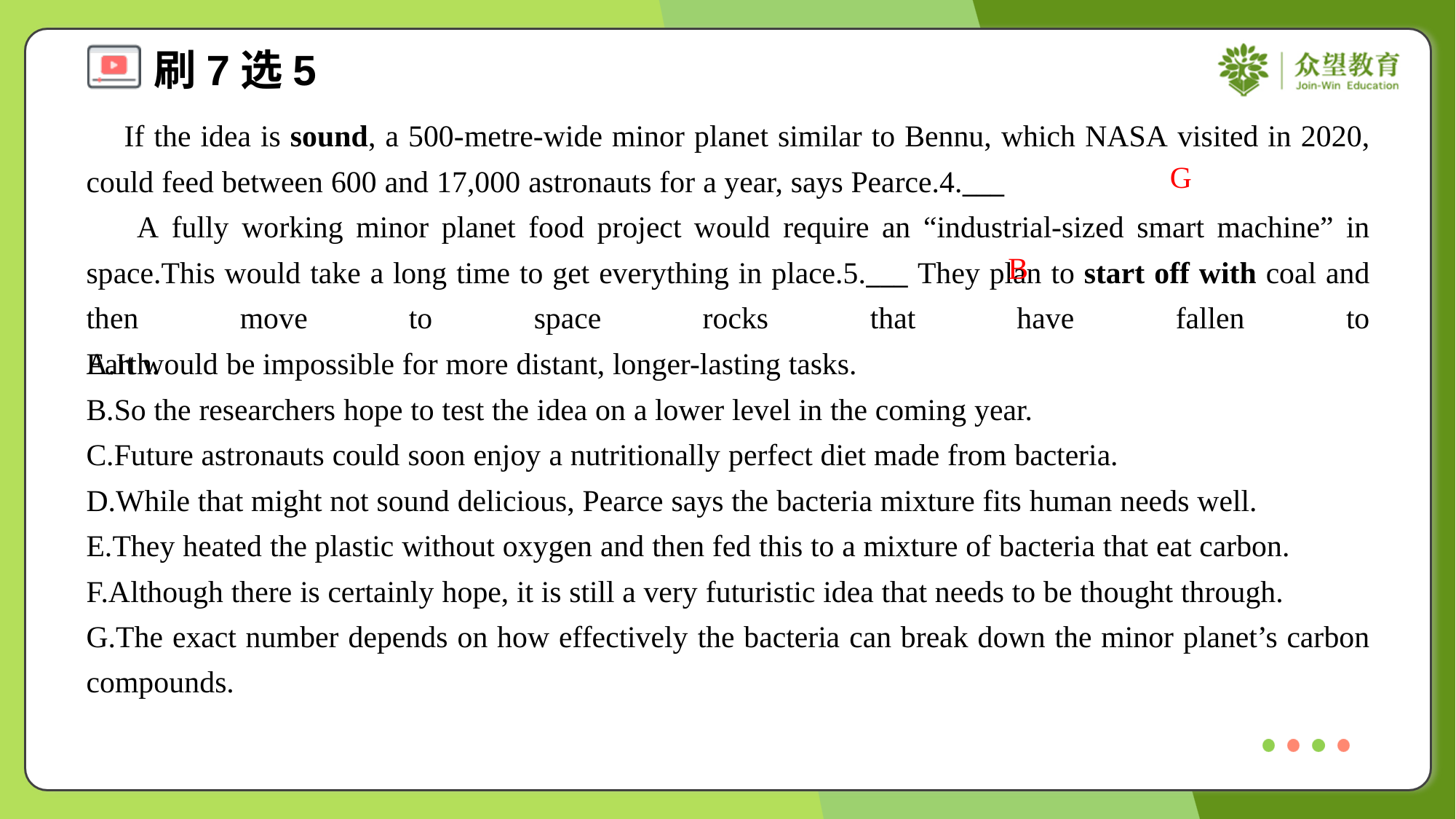

If the idea is sound, a 500-metre-wide minor planet similar to Bennu, which NASA visited in 2020, could feed between 600 and 17,000 astronauts for a year, says Pearce.4.___
    A fully working minor planet food project would require an “industrial-sized smart machine” in space.This would take a long time to get everything in place.5.___ They plan to start off with coal and then move to space rocks that have fallen to Earth.#5
G
B
A.It would be impossible for more distant, longer-lasting tasks.
B.So the researchers hope to test the idea on a lower level in the coming year.
C.Future astronauts could soon enjoy a nutritionally perfect diet made from bacteria.
D.While that might not sound delicious, Pearce says the bacteria mixture fits human needs well.
E.They heated the plastic without oxygen and then fed this to a mixture of bacteria that eat carbon.
F.Although there is certainly hope, it is still a very futuristic idea that needs to be thought through.
G.The exact number depends on how effectively the bacteria can break down the minor planet’s carbon compounds.#7